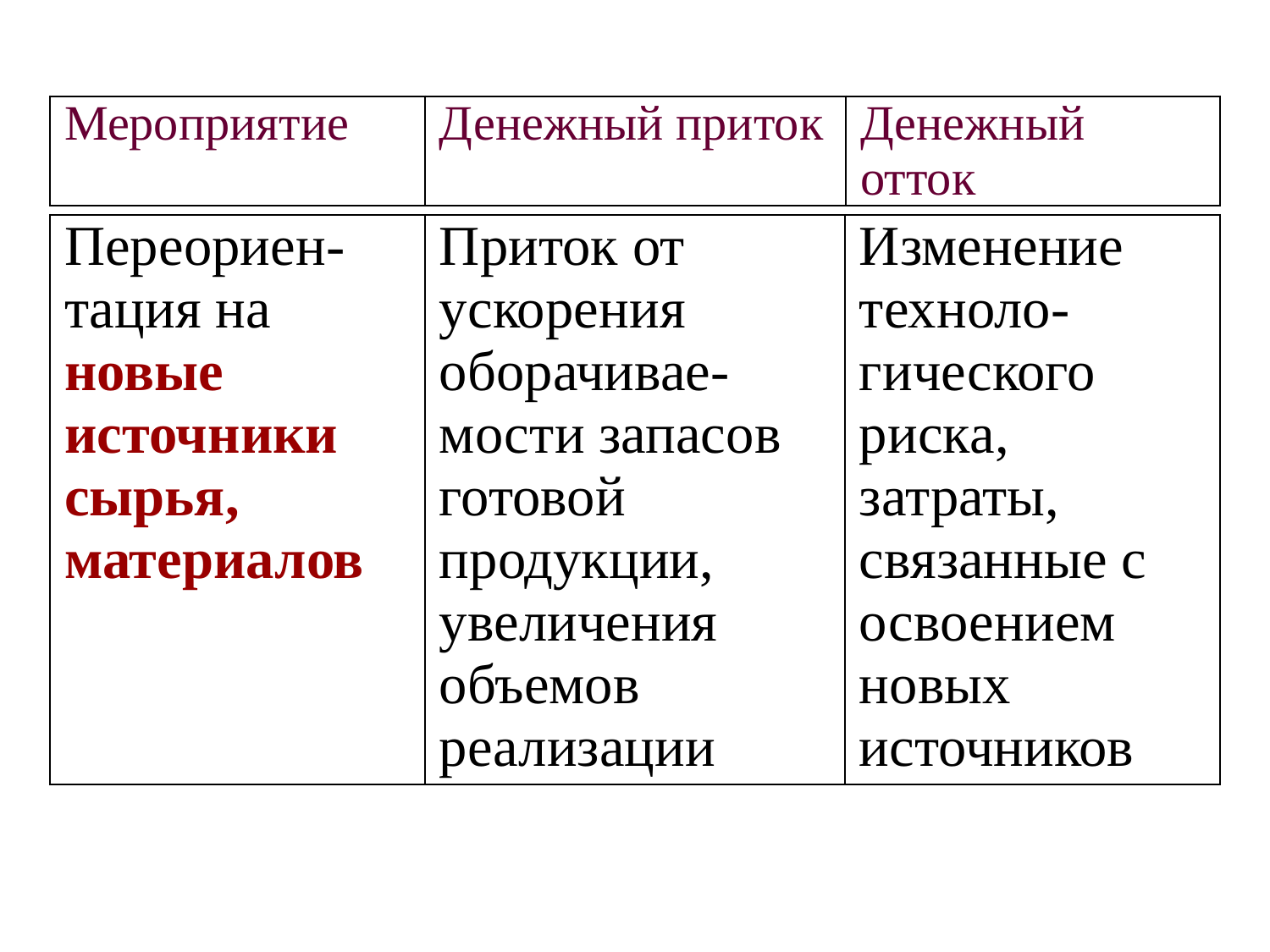

| Мероприятие | Денежный приток | Денежный отток |
| --- | --- | --- |
| Переориен-тация на новые источники сырья, материалов | Приток от ускорения оборачивае-мости запасов готовой продукции, увеличения объемов реализации | Изменение техноло-гического риска, затраты, связанные с освоением новых источников |
| --- | --- | --- |